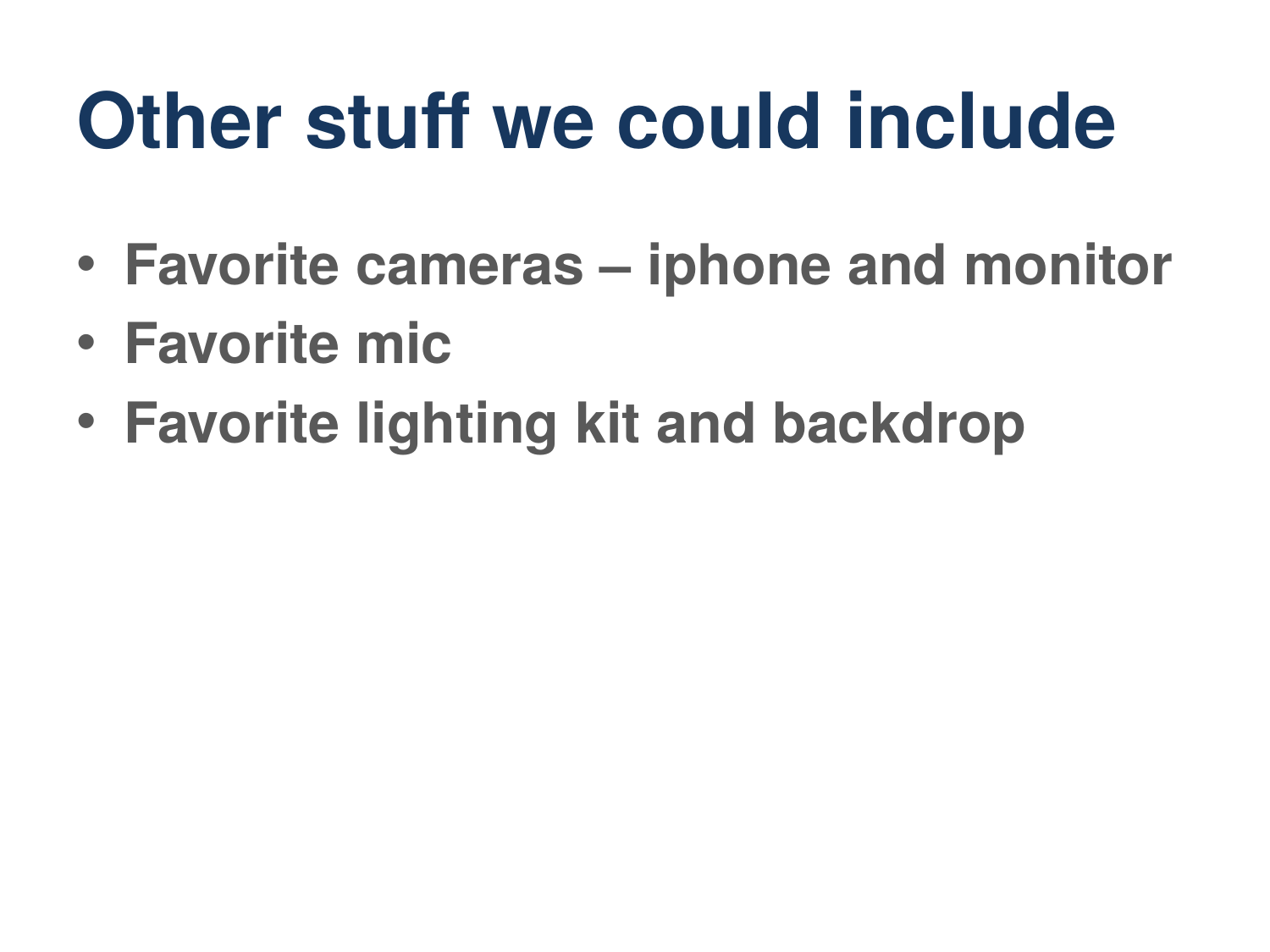

# Other stuff we could include
Favorite cameras – iphone and monitor
Favorite mic
Favorite lighting kit and backdrop